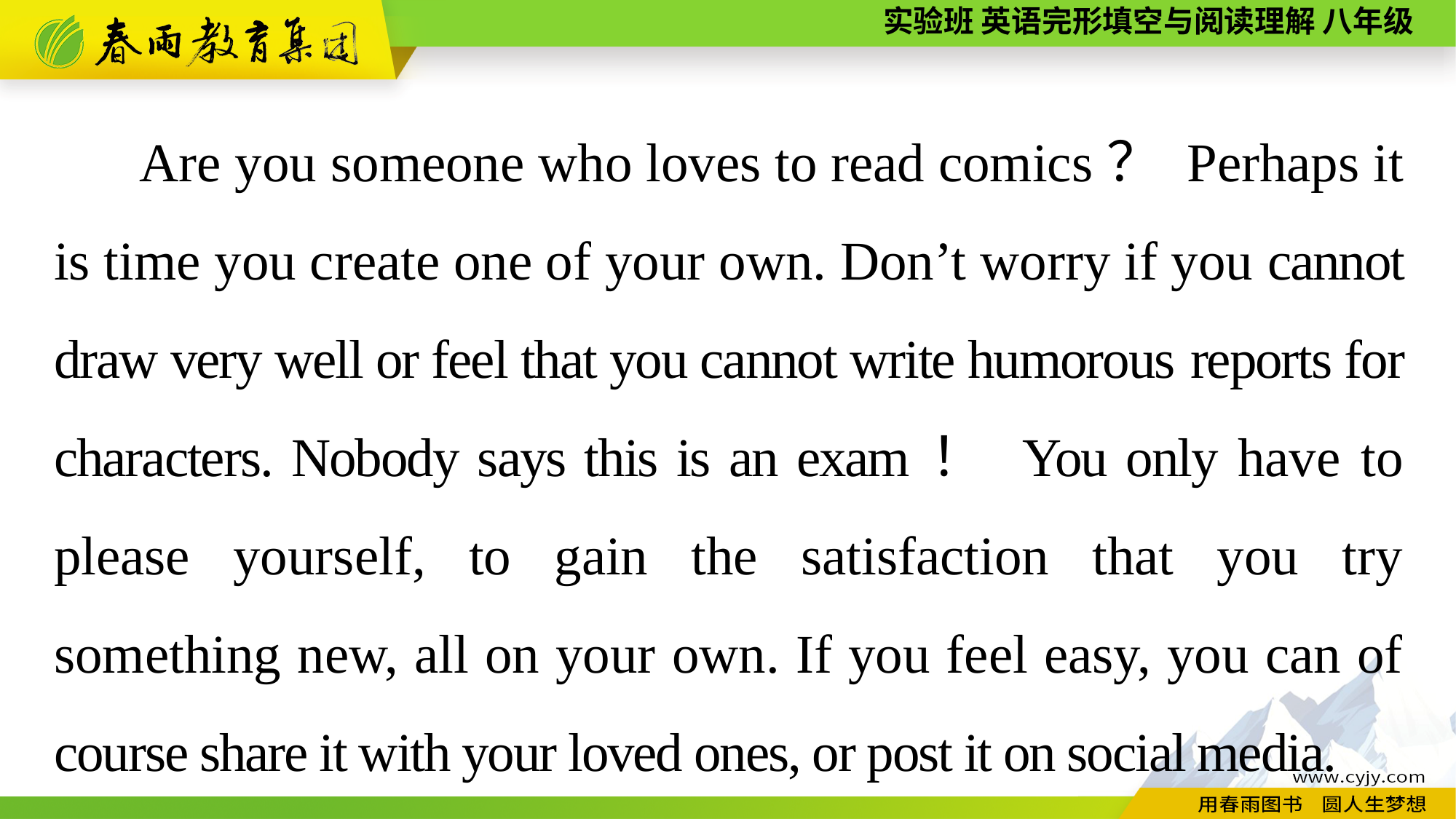

Are you someone who loves to read comics？ Perhaps it is time you create one of your own. Don’t worry if you cannot draw very well or feel that you cannot write humorous reports for characters. Nobody says this is an exam！ You only have to please yourself, to gain the satisfaction that you try something new, all on your own. If you feel easy, you can of course share it with your loved ones, or post it on social media.